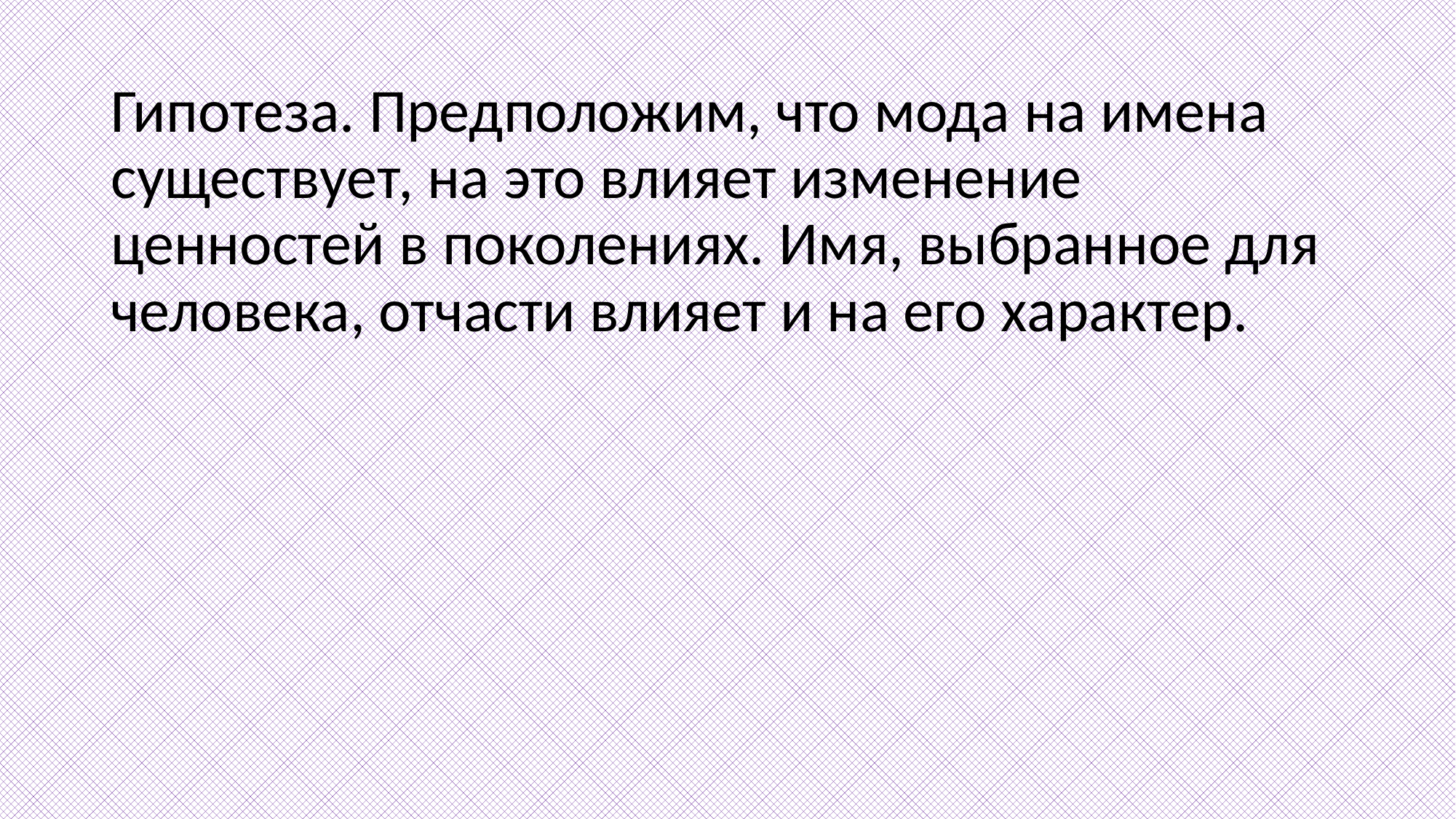

# Гипотеза. Предположим, что мода на имена существует, на это влияет изменение ценностей в поколениях. Имя, выбранное для человека, отчасти влияет и на его характер.